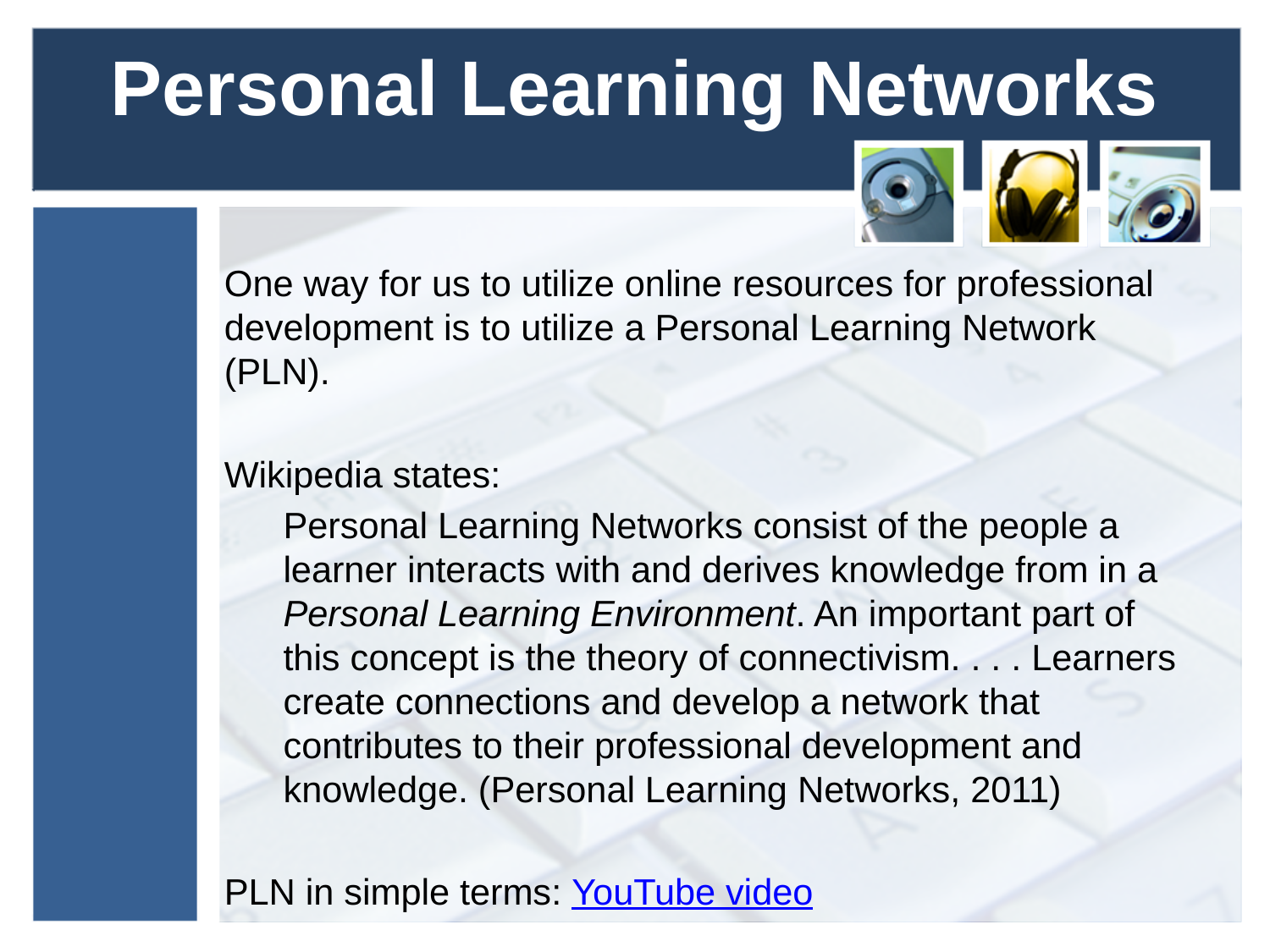

# Personal Learning Networks
One way for us to utilize online resources for professional development is to utilize a Personal Learning Network (PLN).

Wikipedia states:
Personal Learning Networks consist of the people a learner interacts with and derives knowledge from in a Personal Learning Environment. An important part of this concept is the theory of connectivism. . . . Learners create connections and develop a network that contributes to their professional development and knowledge. (Personal Learning Networks, 2011)

PLN in simple terms: YouTube video